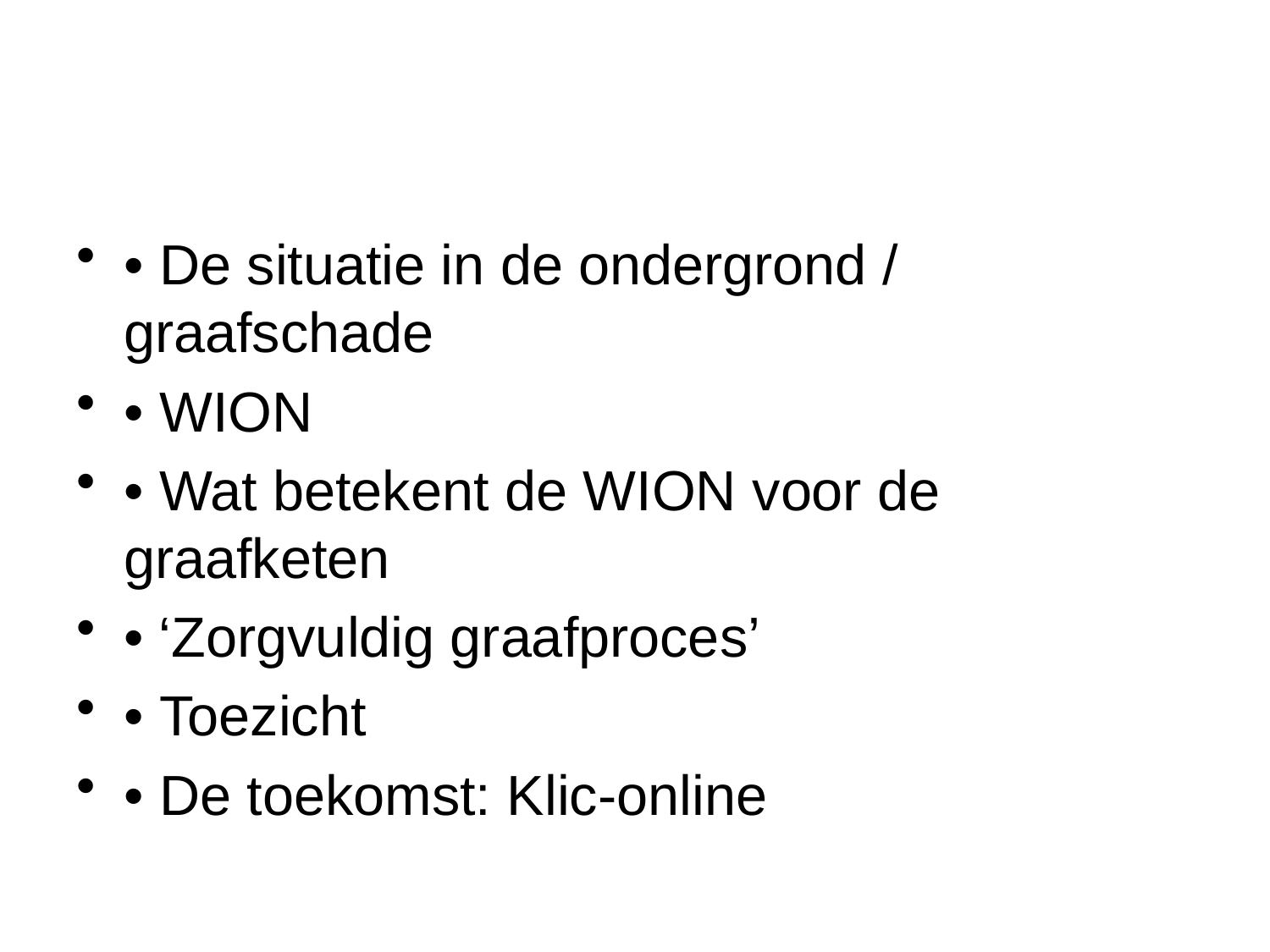

#
• De situatie in de ondergrond / graafschade
• WION
• Wat betekent de WION voor de graafketen
• ‘Zorgvuldig graafproces’
• Toezicht
• De toekomst: Klic-online